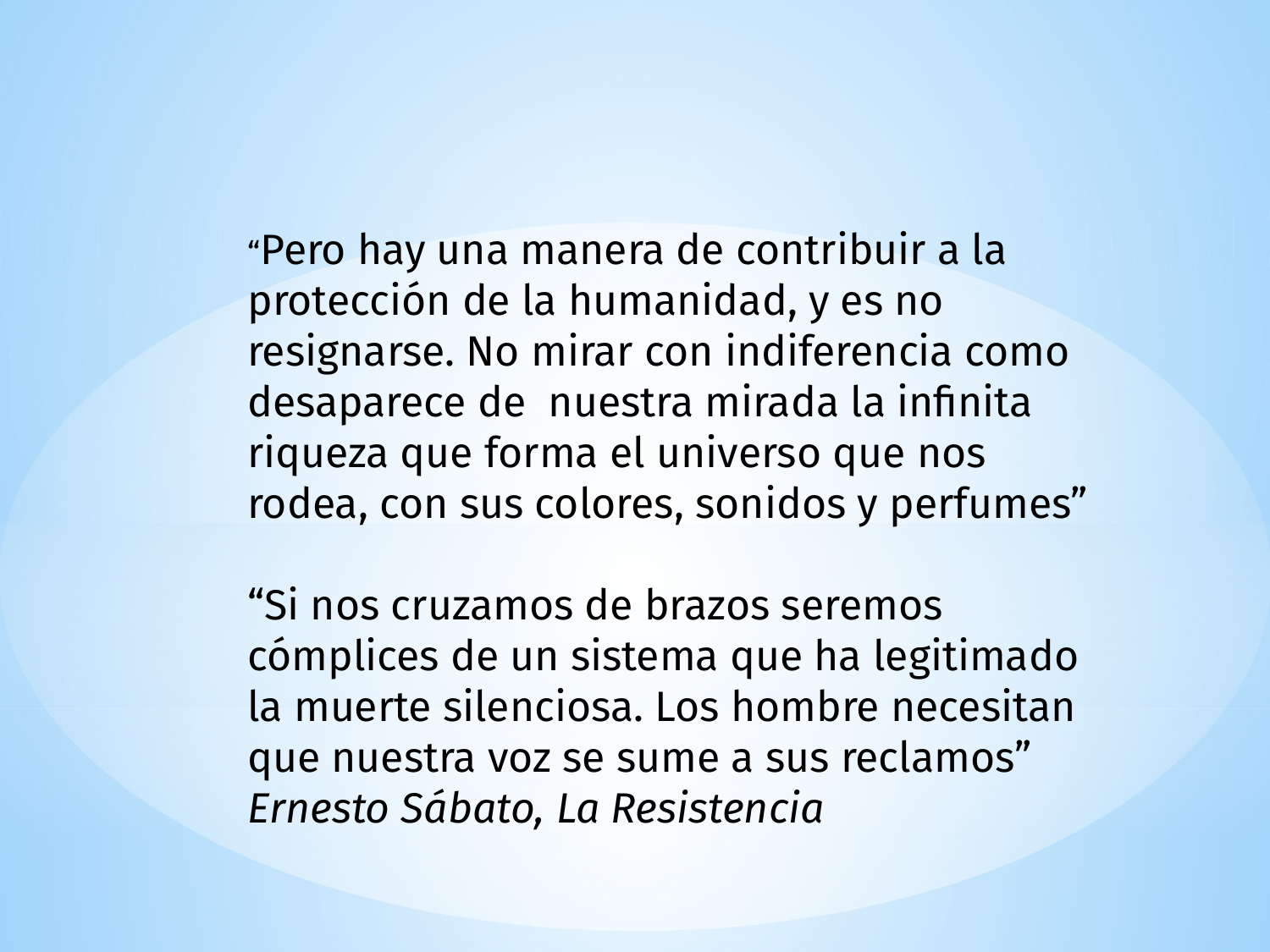

“Pero hay una manera de contribuir a la protección de la humanidad, y es no resignarse. No mirar con indiferencia como desaparece de  nuestra mirada la infinita riqueza que forma el universo que nos rodea, con sus colores, sonidos y perfumes”

“Si nos cruzamos de brazos seremos cómplices de un sistema que ha legitimado la muerte silenciosa. Los hombre necesitan que nuestra voz se sume a sus reclamos” Ernesto Sábato, La Resistencia